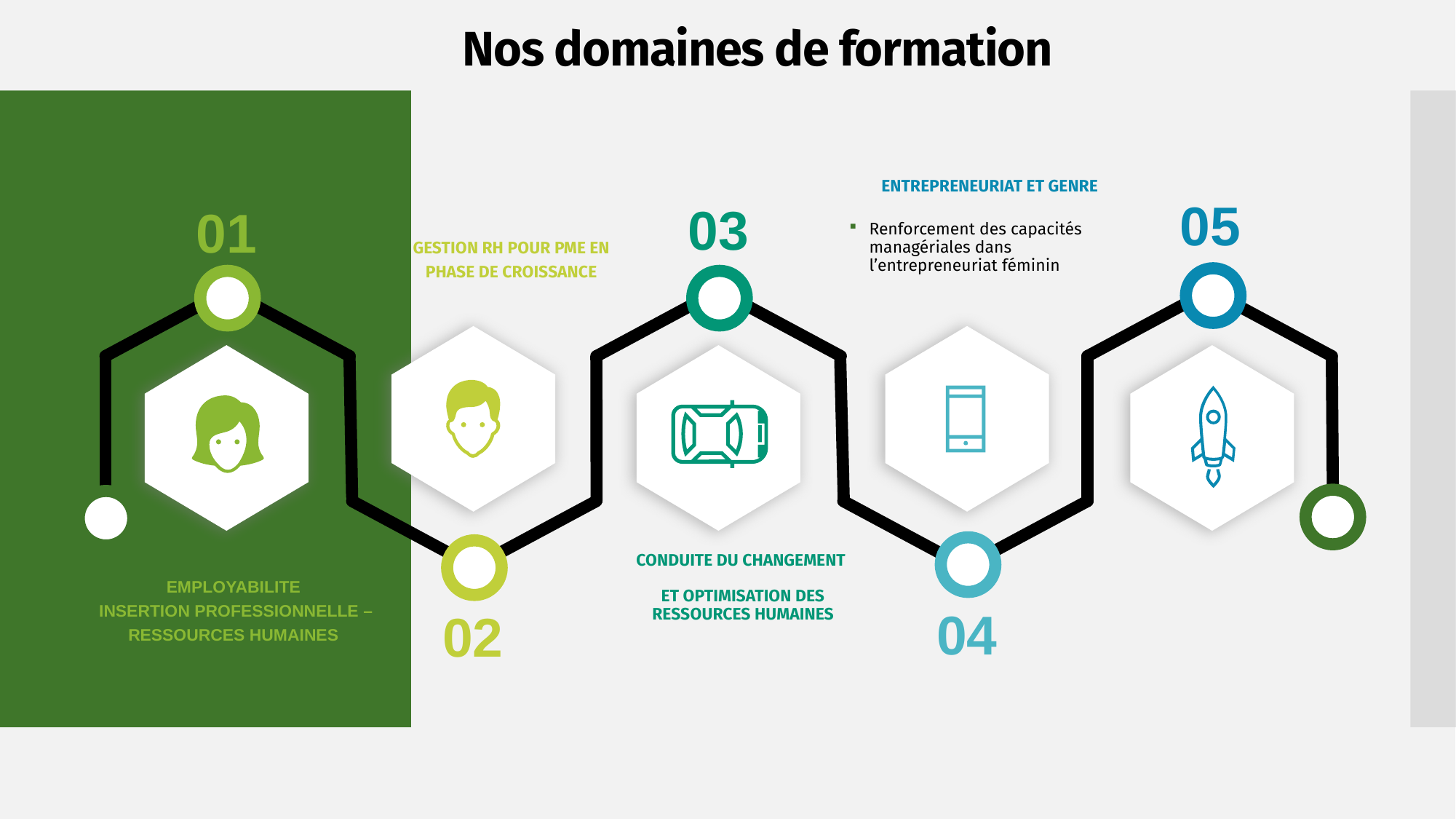

# Nos domaines de formation
ENTREPRENEURIAT ET GENRE
Renforcement des capacités managériales dans l’entrepreneuriat féminin
GESTION RH POUR PME EN PHASE DE CROISSANCE

CONDUITE DU CHANGEMENT
ET OPTIMISATION DES RESSOURCES HUMAINES
EMPLOYABILITE
 INSERTION PROFESSIONNELLE – RESSOURCES HUMAINES